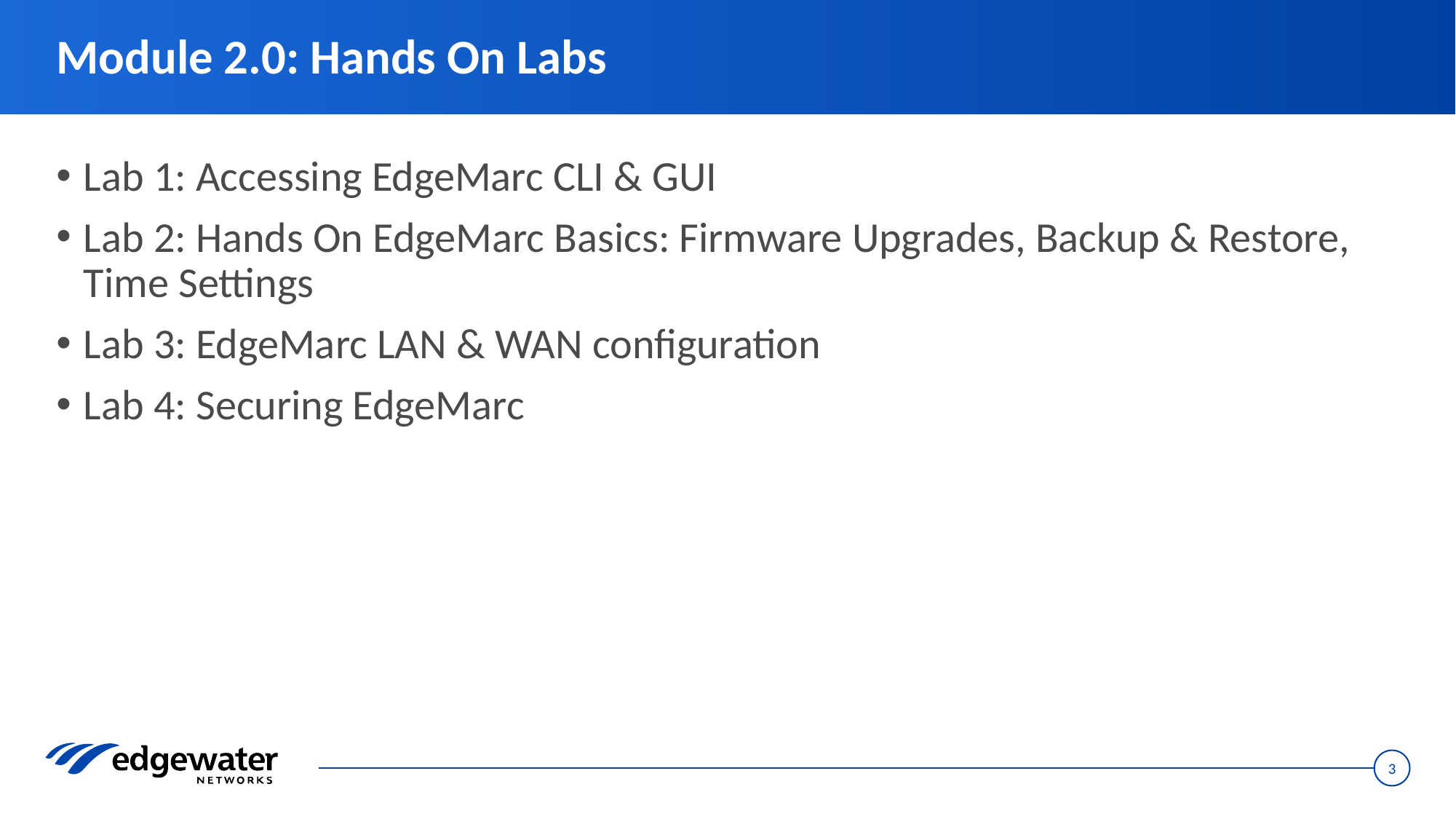

# Module 2.0: Hands On Labs
Lab 1: Accessing EdgeMarc CLI & GUI
Lab 2: Hands On EdgeMarc Basics: Firmware Upgrades, Backup & Restore, Time Settings
Lab 3: EdgeMarc LAN & WAN configuration
Lab 4: Securing EdgeMarc